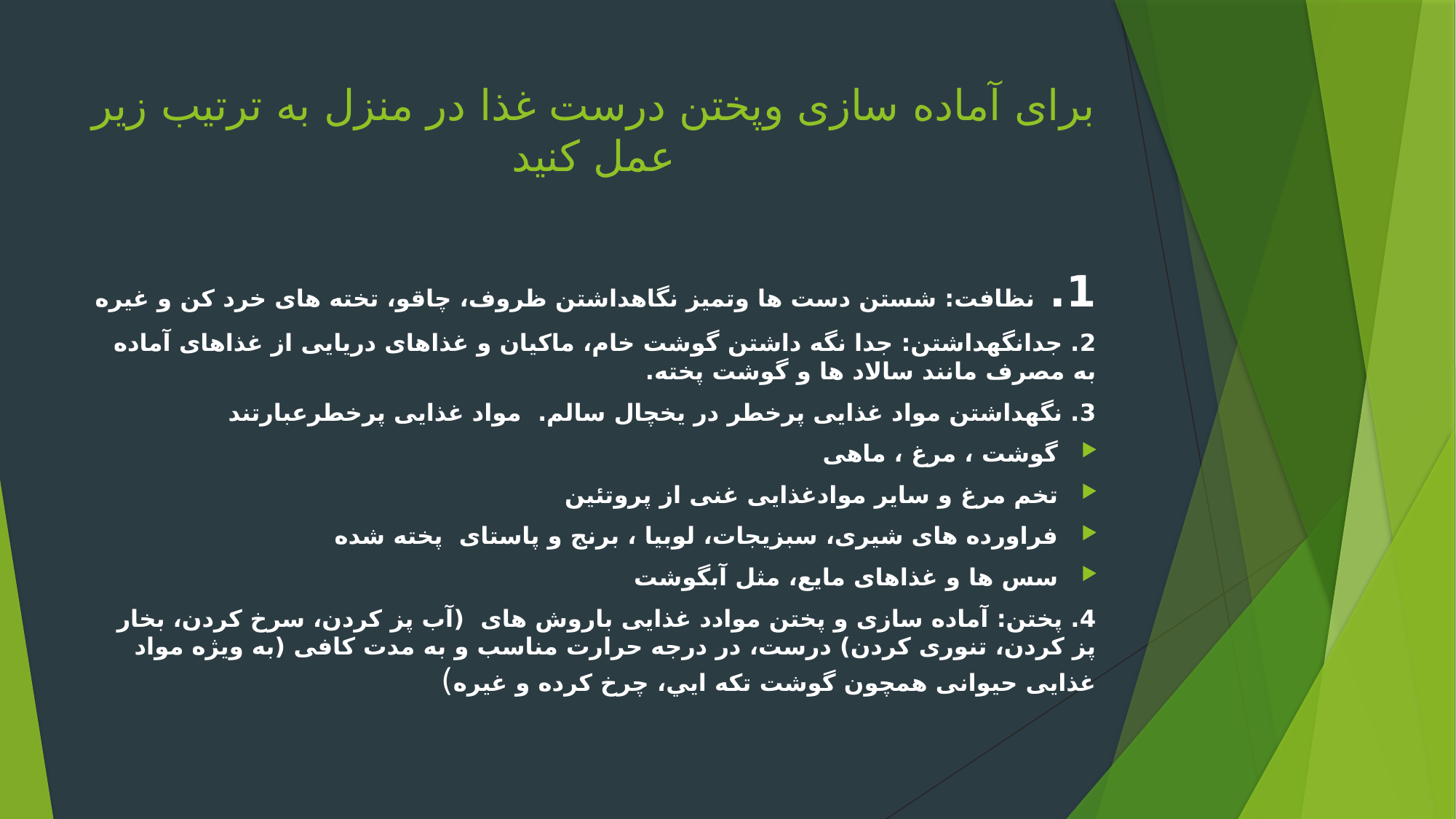

# برای آماده سازی وپختن درست غذا در منزل به ترتیب زیر عمل کنید
1. نظافت: شستن دست ها وتمیز نگاهداشتن ظروف، چاقو، تخته های خرد کن و غیره
2. جدانگهداشتن: جدا نگه داشتن گوشت خام، ماکیان و غذاهای دریایی از غذاهای آماده به مصرف مانند سالاد ها و گوشت پخته.
3. نگهداشتن مواد غذایی پرخطر در یخچال سالم.  مواد غذایی پرخطرعبارتند
گوشت ، مرغ ، ماهی
تخم مرغ و سایر موادغذایی غنی از پروتئین
فراورده های شیری، سبزیجات، لوبیا ، برنج و پاستای  پخته شده
سس ها و غذاهای مایع، مثل آبگوشت
4. پختن: آماده سازی و پختن موادد غذایی باروش های  (آب پز کردن، سرخ کردن، بخار پز کردن، تنوری کردن) درست، در درجه حرارت مناسب و به مدت کافی (به ویژه مواد غذایی حیوانی همچون گوشت تکه ايي، چرخ کرده و غیره)